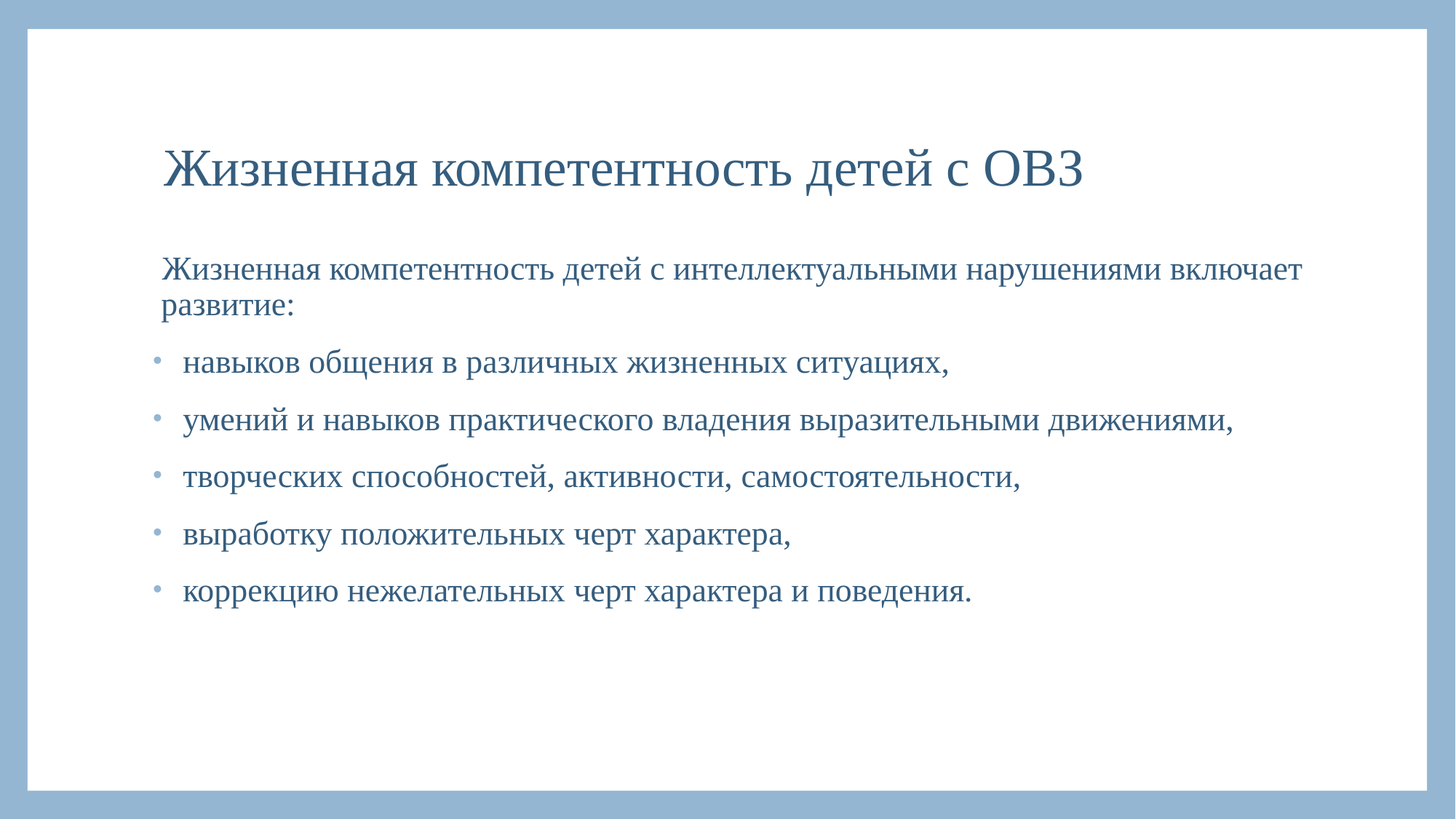

# Жизненная компетентность детей с ОВЗ
 Жизненная компетентность детей с интеллектуальными нарушениями включает  развитие:
 навыков общения в различных жизненных ситуациях,
 умений и навыков практического владения выразительными движениями,
 творческих способностей, активности, самостоятельности,
 выработку положительных черт характера,
 коррекцию нежелательных черт характера и поведения.